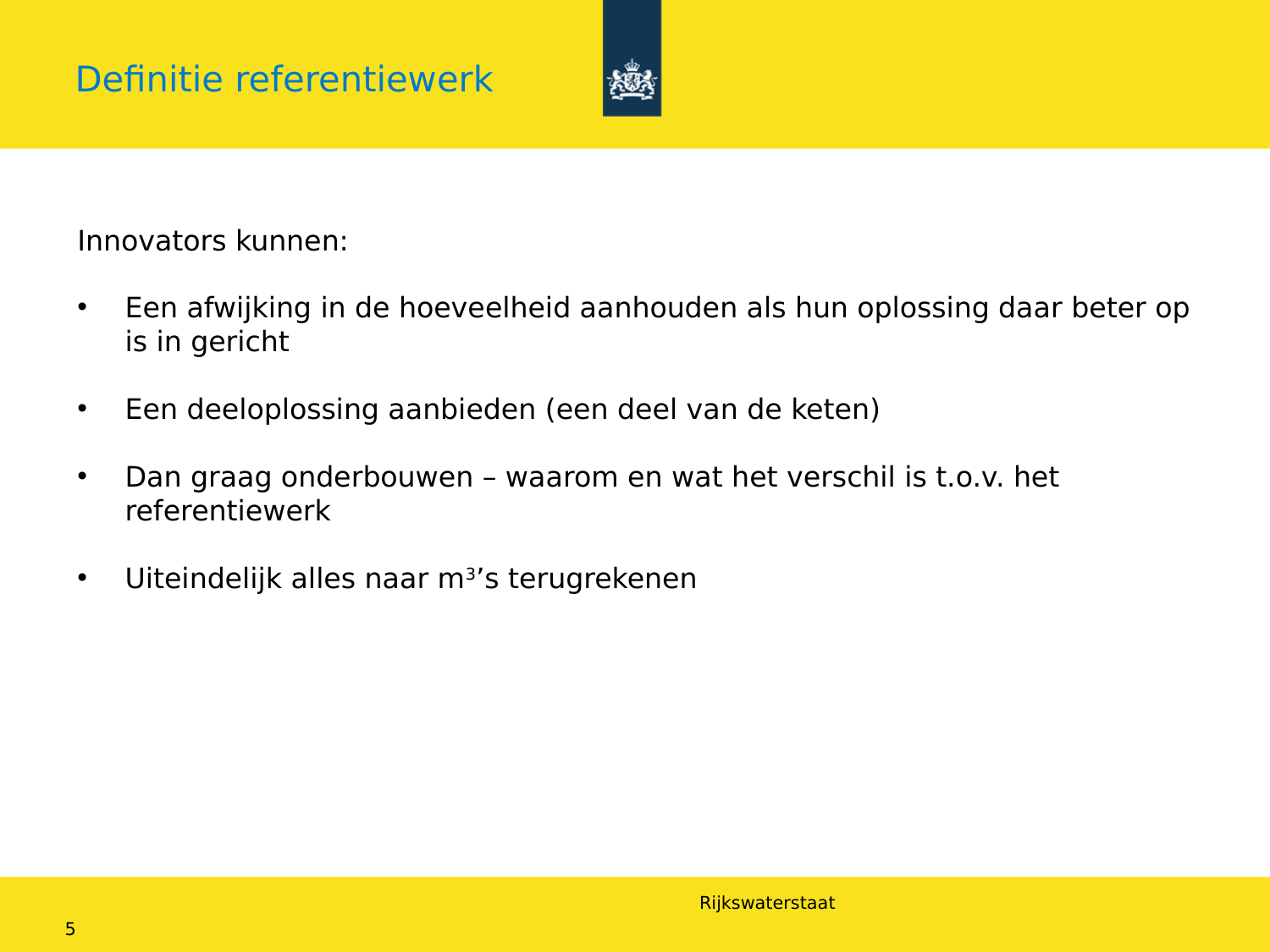

# Definitie referentiewerk
Innovators kunnen:

Een afwijking in de hoeveelheid aanhouden als hun oplossing daar beter op is in gericht

Een deeloplossing aanbieden (een deel van de keten)

Dan graag onderbouwen – waarom en wat het verschil is t.o.v. het referentiewerk

Uiteindelijk alles naar m3’s terugrekenen